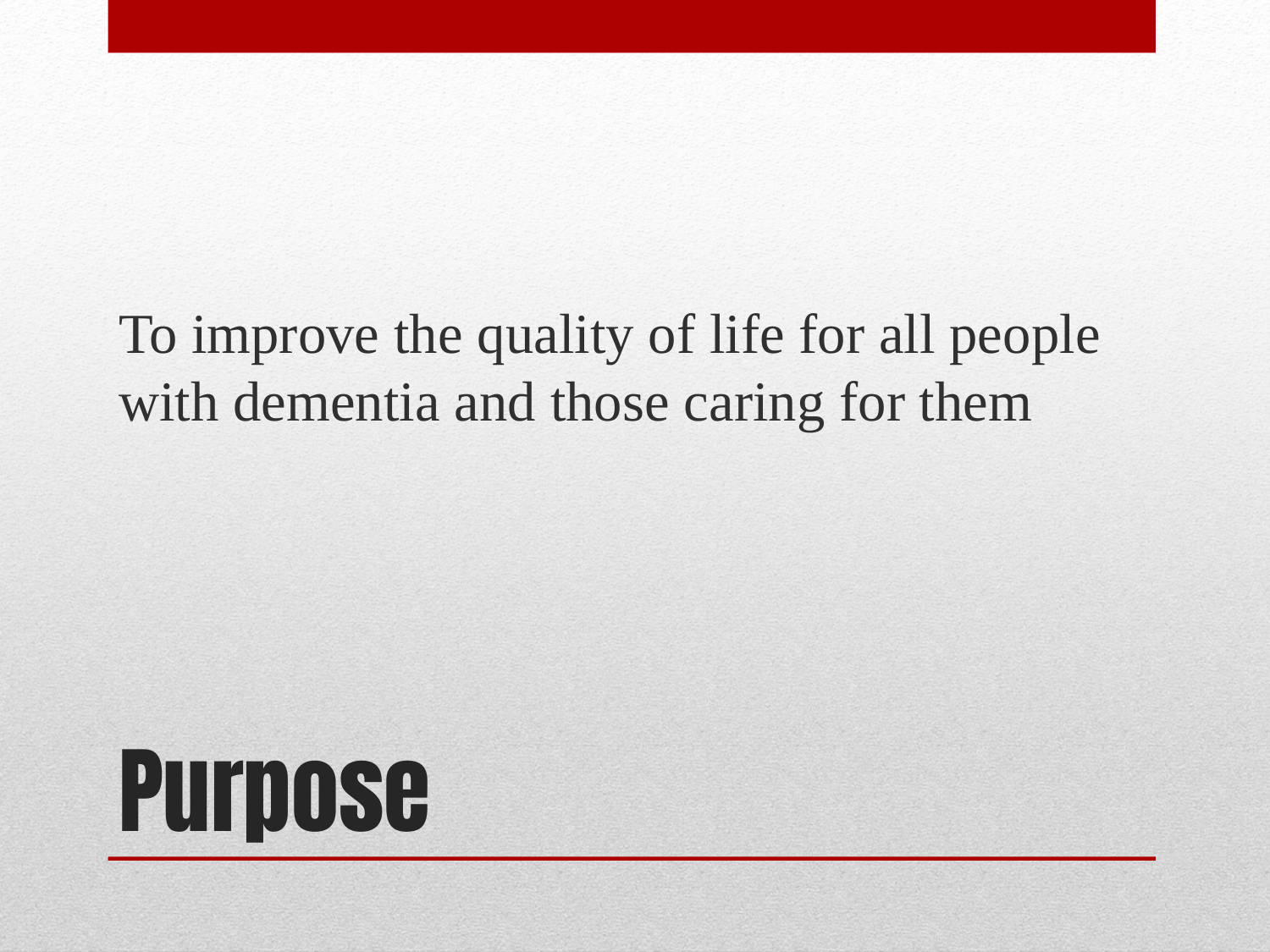

To improve the quality of life for all people with dementia and those caring for them
# Purpose